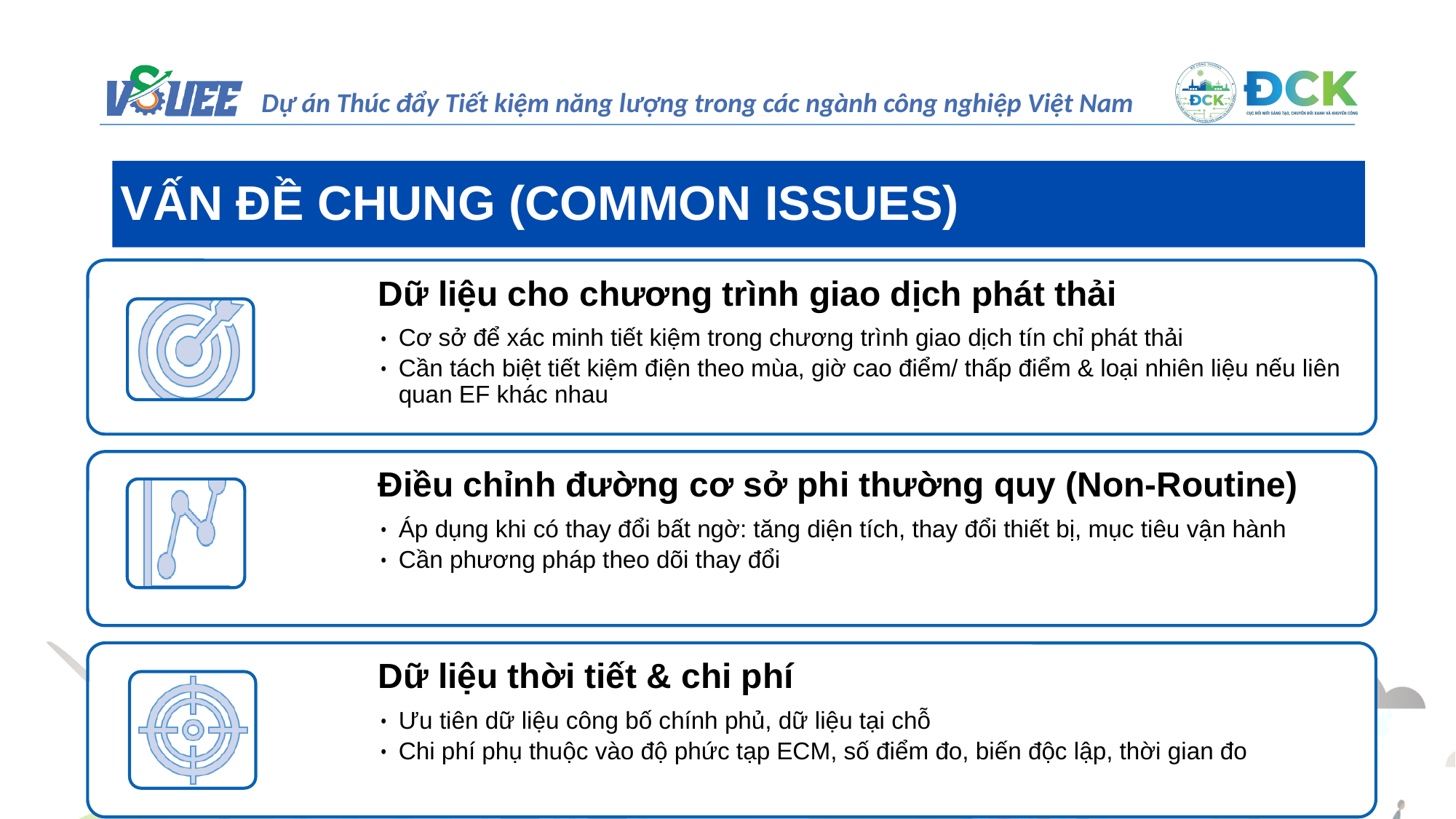

VẤN ĐỀ CHUNG (COMMON ISSUES)

Dữ liệu cho chương trình giao dịch phát thải
Cơ sở để xác minh tiết kiệm trong chương trình giao dịch tín chỉ phát thải
Cần tách biệt tiết kiệm điện theo mùa, giờ cao điểm/ thấp điểm & loại nhiên liệu nếu liên quan EF khác nhau

Điều chỉnh đường cơ sở phi thường quy (Non-Routine)
Áp dụng khi có thay đổi bất ngờ: tăng diện tích, thay đổi thiết bị, mục tiêu vận hành
Cần phương pháp theo dõi thay đổi

Dữ liệu thời tiết & chi phí
Ưu tiên dữ liệu công bố chính phủ, dữ liệu tại chỗ
Chi phí phụ thuộc vào độ phức tạp ECM, số điểm đo, biến độc lập, thời gian đo